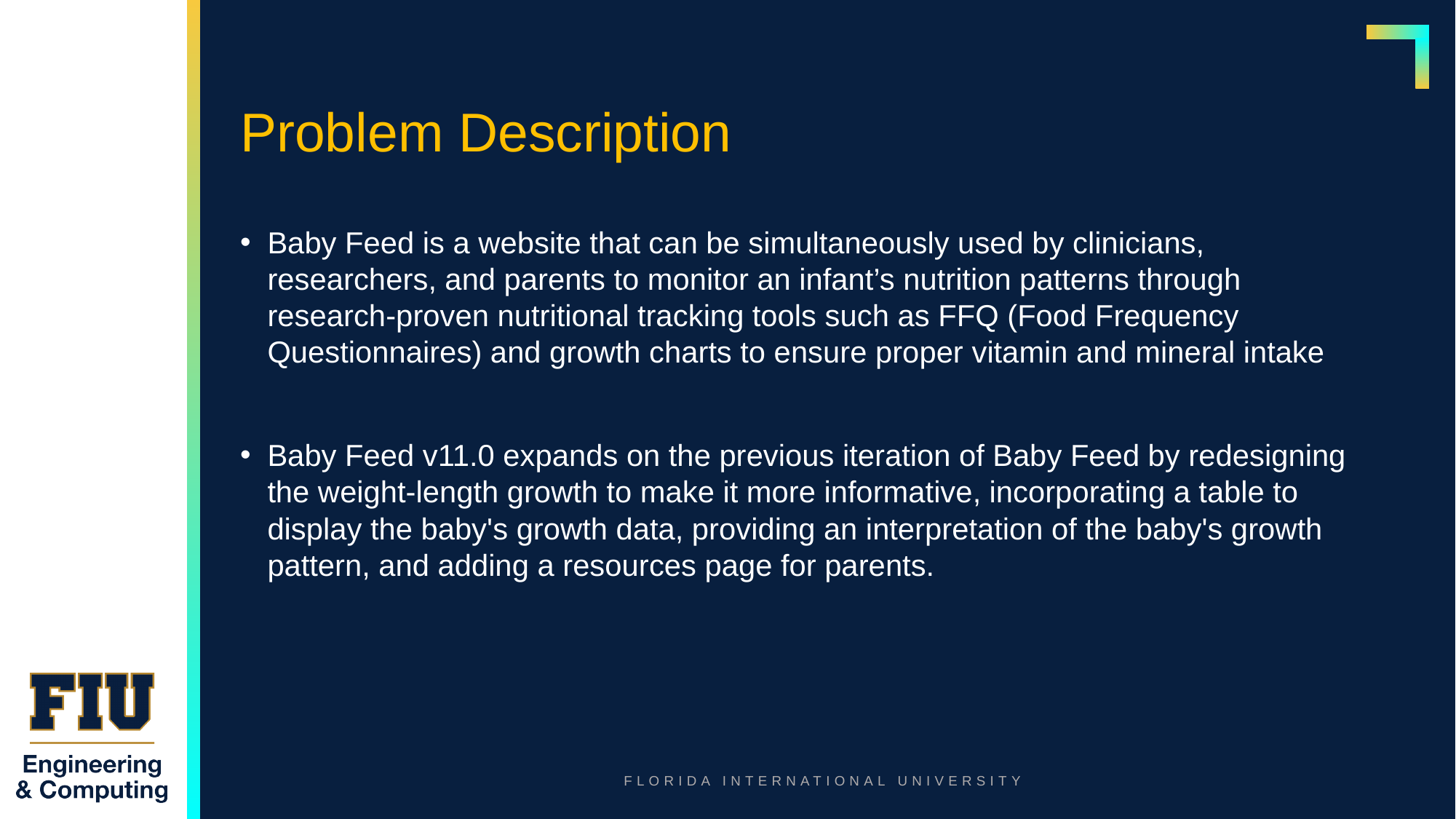

# Problem Description
Baby Feed is a website that can be simultaneously used by clinicians, researchers, and parents to monitor an infant’s nutrition patterns through research-proven nutritional tracking tools such as FFQ (Food Frequency Questionnaires) and growth charts to ensure proper vitamin and mineral intake

Baby Feed v11.0 expands on the previous iteration of Baby Feed by redesigning the weight-length growth to make it more informative, incorporating a table to display the baby's growth data, providing an interpretation of the baby's growth pattern, and adding a resources page for parents.